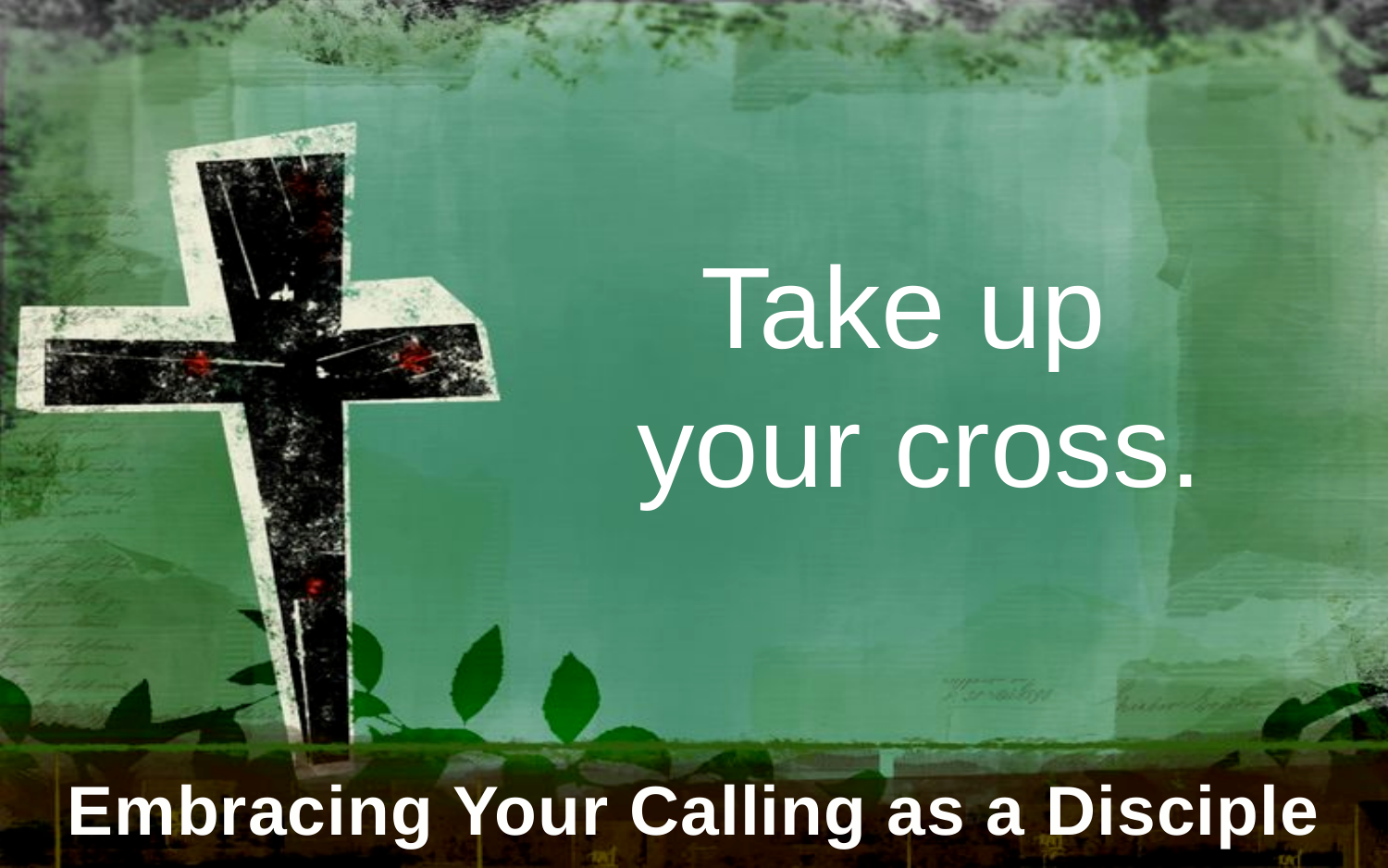

Take up
your cross.
Embracing Your Calling as a Disciple